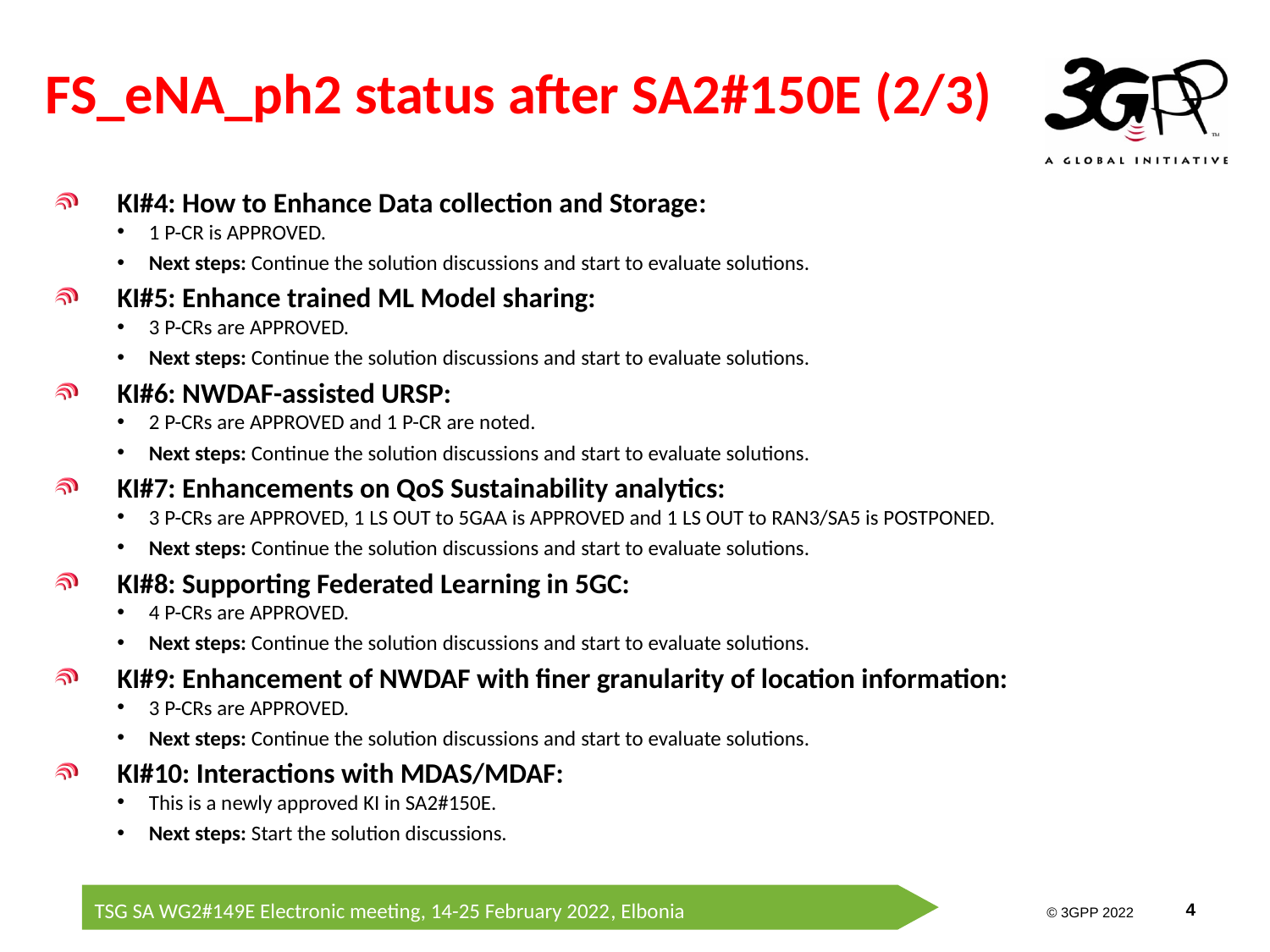

# FS_eNA_ph2 status after SA2#150E (2/3)
KI#4: How to Enhance Data collection and Storage:
1 P-CR is APPROVED.
Next steps: Continue the solution discussions and start to evaluate solutions.
KI#5: Enhance trained ML Model sharing:
3 P-CRs are APPROVED.
Next steps: Continue the solution discussions and start to evaluate solutions.
KI#6: NWDAF-assisted URSP:
2 P-CRs are APPROVED and 1 P-CR are noted.
Next steps: Continue the solution discussions and start to evaluate solutions.
KI#7: Enhancements on QoS Sustainability analytics:
3 P-CRs are APPROVED, 1 LS OUT to 5GAA is APPROVED and 1 LS OUT to RAN3/SA5 is POSTPONED.
Next steps: Continue the solution discussions and start to evaluate solutions.
KI#8: Supporting Federated Learning in 5GC:
4 P-CRs are APPROVED.
Next steps: Continue the solution discussions and start to evaluate solutions.
KI#9: Enhancement of NWDAF with finer granularity of location information:
3 P-CRs are APPROVED.
Next steps: Continue the solution discussions and start to evaluate solutions.
KI#10: Interactions with MDAS/MDAF:
This is a newly approved KI in SA2#150E.
Next steps: Start the solution discussions.